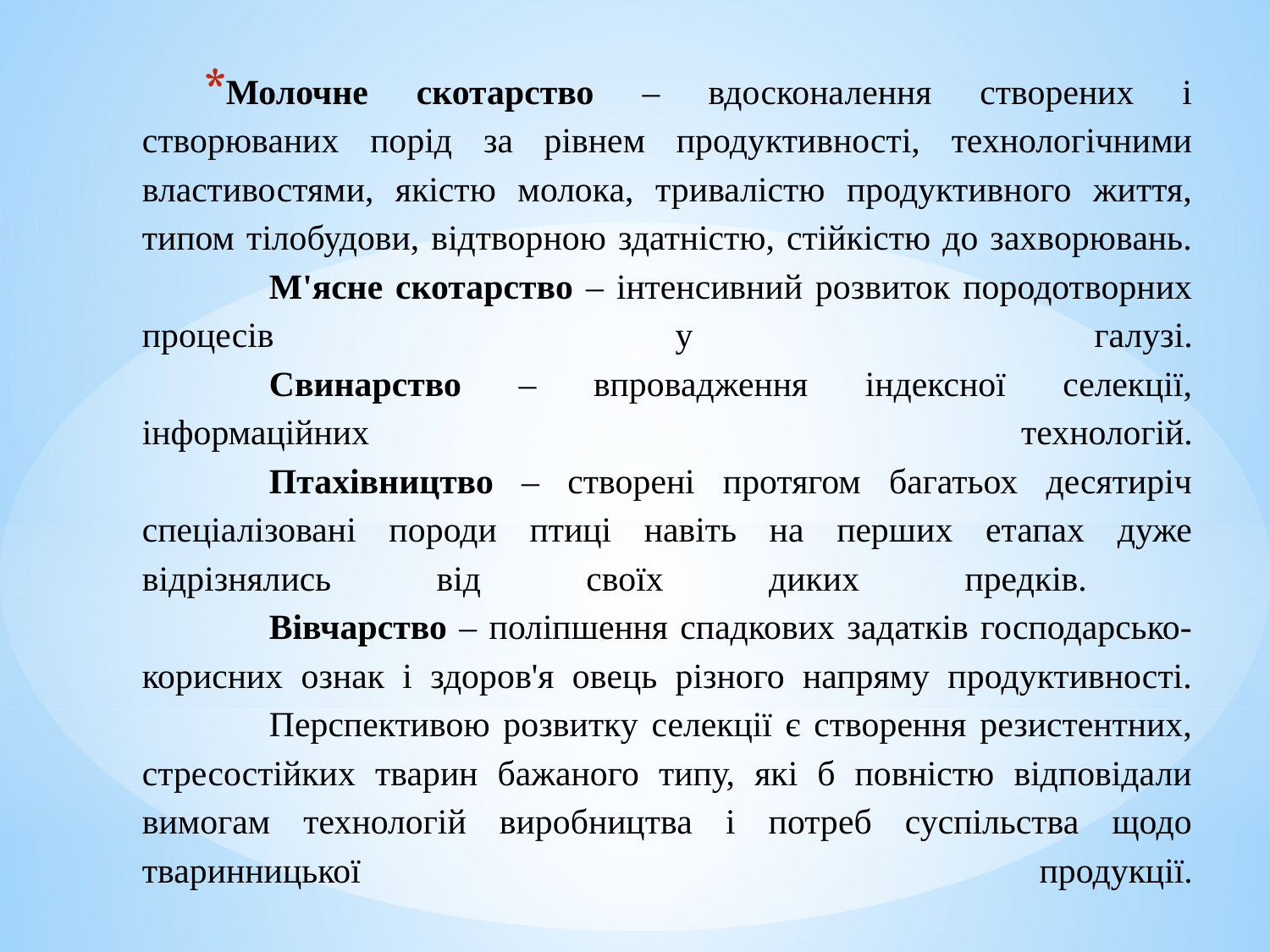

# Молочне скотарство – вдосконалення створених і створюваних порід за рівнем продуктивності, технологічними властивостями, якістю молока, тривалістю продуктивного життя, типом тілобудови, відтворною здатністю, стійкістю до захворювань. М'ясне скотарство – інтенсивний розвиток породотворних процесів у галузі. Свинарство – впровадження індексної селекції, інформаційних технологій. Птахівництво – створені протягом багатьох десятиріч спеціалізовані породи птиці навіть на перших етапах дуже відрізнялись від своїх диких предків. Вівчарство – поліпшення спадкових задатків господарсько-корисних ознак і здоров'я овець різного напряму продуктивності. Перспективою розвитку селекції є створення резистентних, стресостійких тварин бажаного типу, які б повністю відповідали вимогам технологій виробництва і потреб суспільства щодо тваринницької продукції.